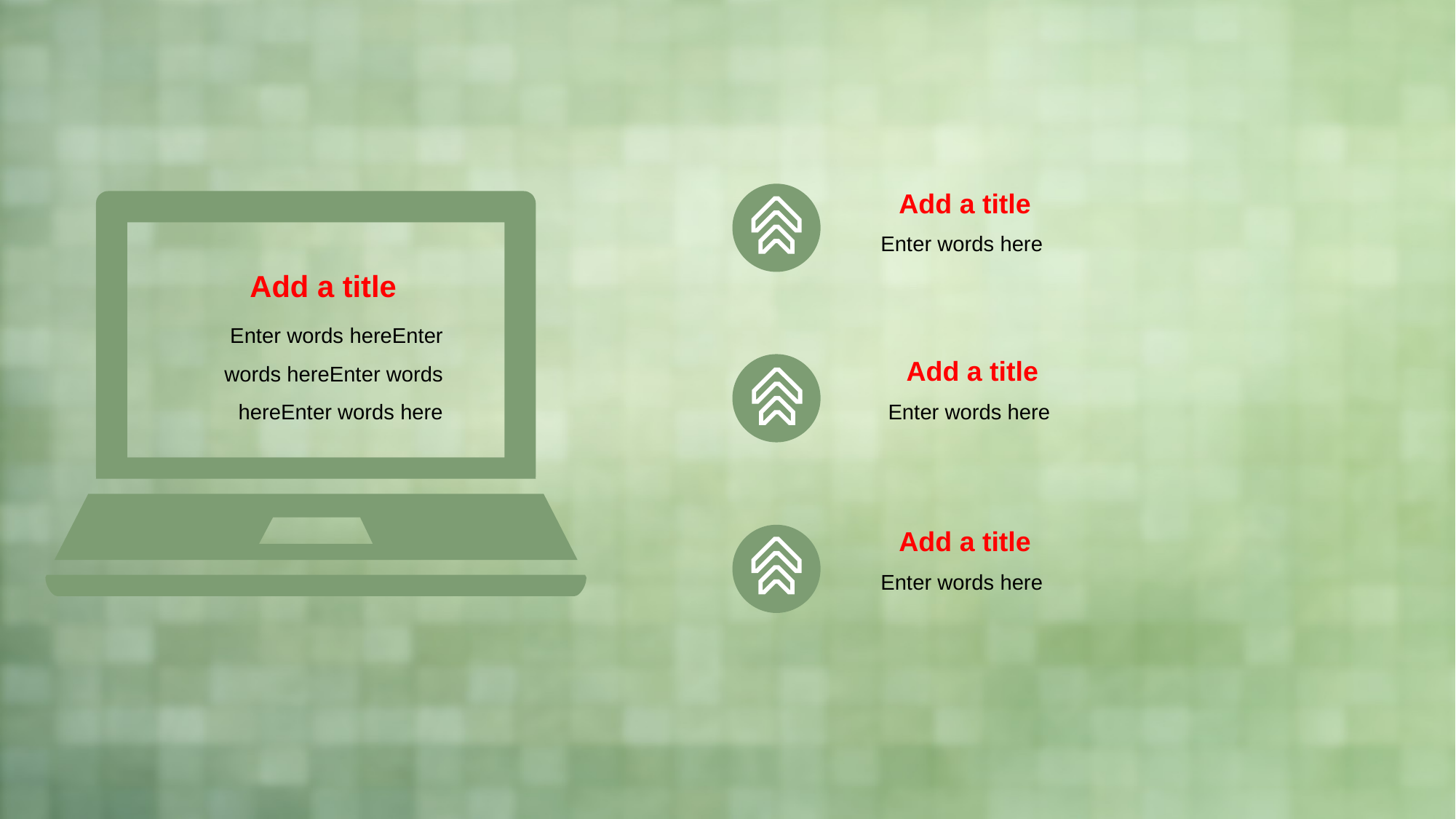

Add a title

Enter words here
Add a title
Enter words hereEnter words hereEnter words hereEnter words here
Add a title

Enter words here
Add a title

Enter words here